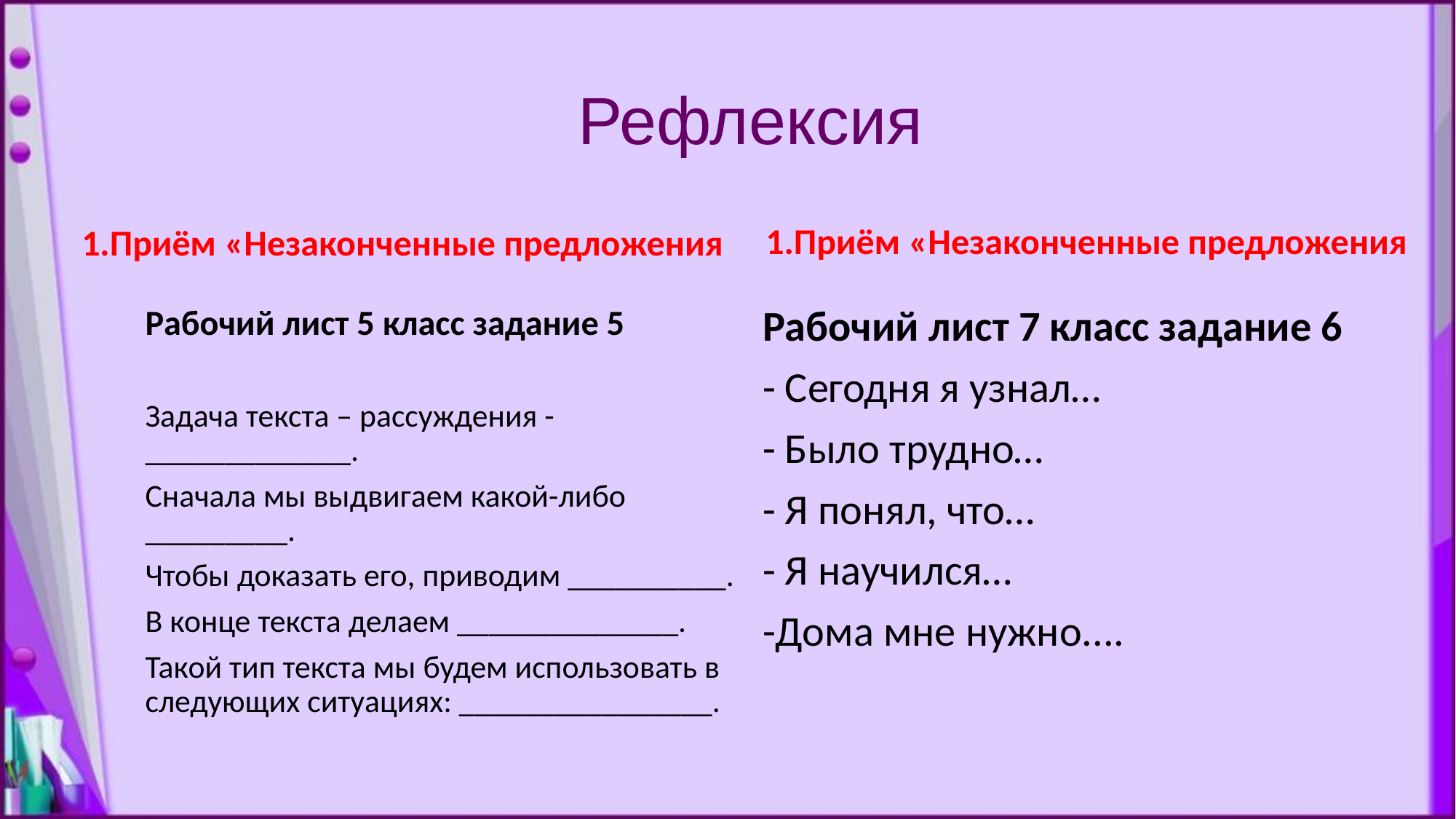

# Рефлексия
1.Приём «Незаконченные предложения
1.Приём «Незаконченные предложения
Рабочий лист 5 класс задание 5

Задача текста – рассуждения - _____________.
Сначала мы выдвигаем какой-либо _________.
Чтобы доказать его, приводим __________.
В конце текста делаем ______________.
Такой тип текста мы будем использовать в следующих ситуациях: ________________.

Рабочий лист 7 класс задание 6
- Сегодня я узнал…
- Было трудно…
- Я понял, что…
- Я научился…
-Дома мне нужно....